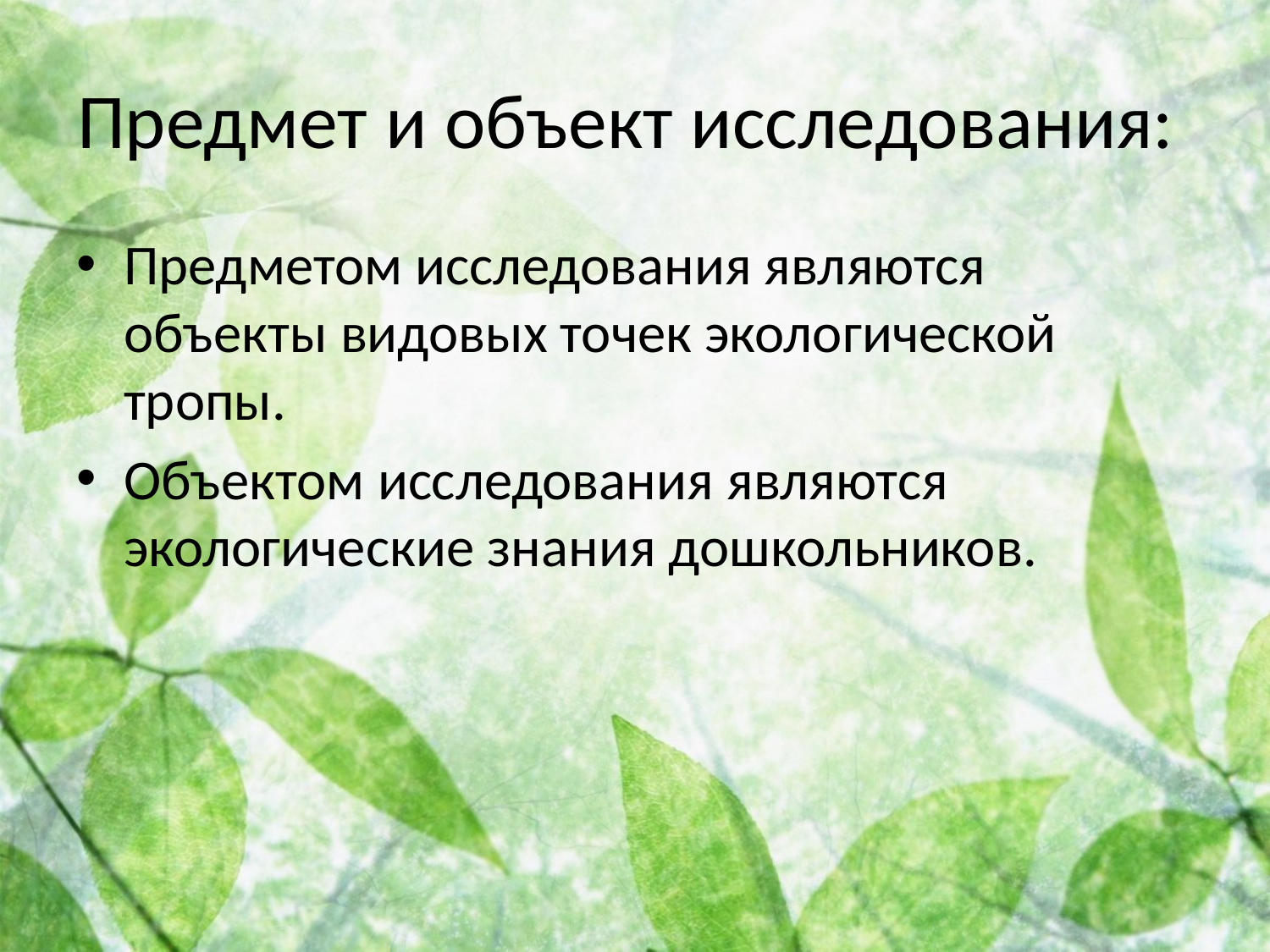

# Предмет и объект исследования:
Предметом исследования являются объекты видовых точек экологической тропы.
Объектом исследования являются экологические знания дошкольников.